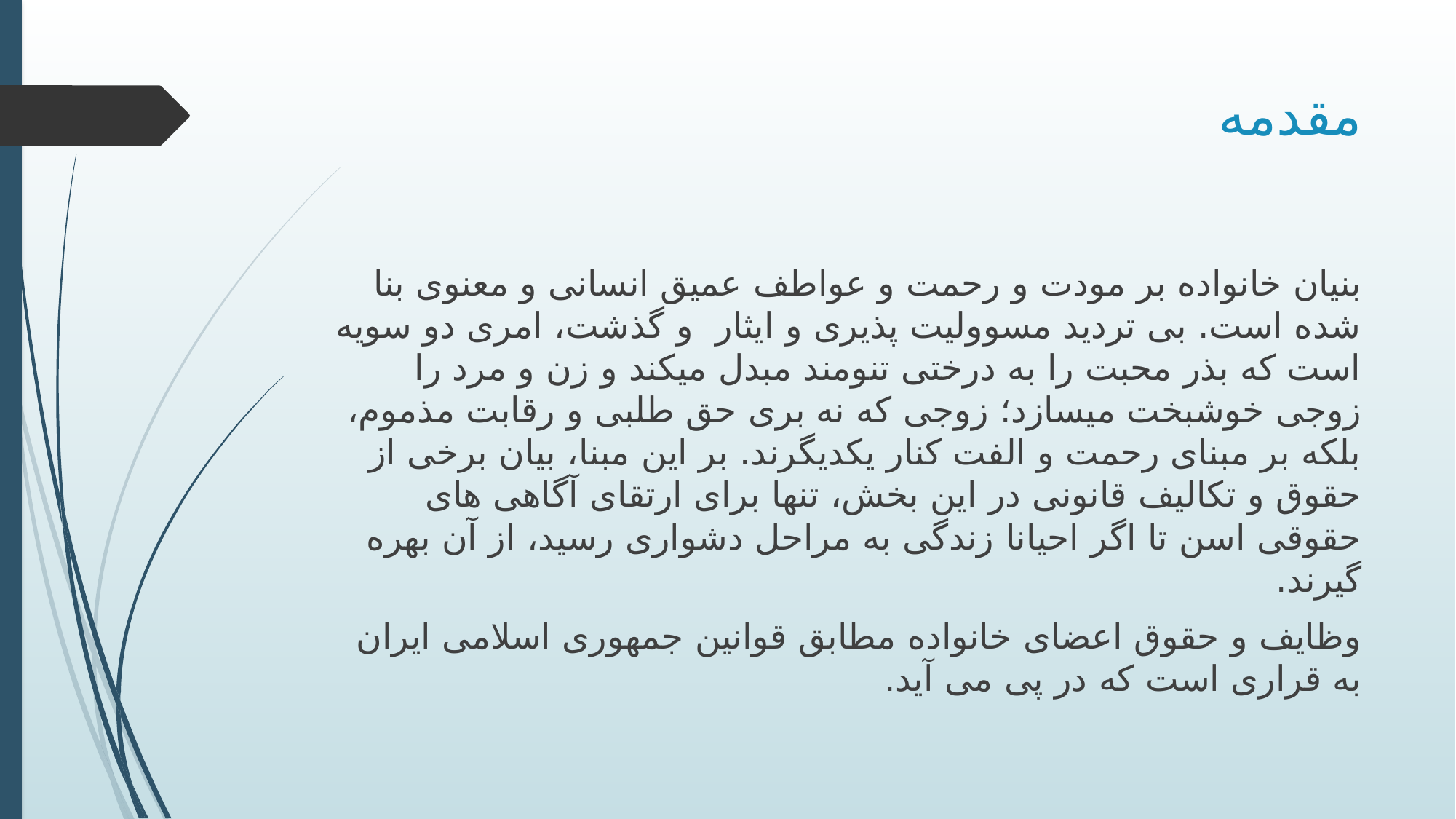

# مقدمه
بنیان خانواده بر مودت و رحمت و عواطف عمیق انسانی و معنوی بنا شده است. بی تردید مسوولیت پذیری و ایثار  و گذشت، امری دو سویه است که بذر محبت را به درختی تنومند مبدل میکند و زن و مرد را زوجی خوشبخت میسازد؛ زوجی که نه بری حق طلبی و رقابت مذموم، بلکه بر مبنای رحمت و الفت کنار یکدیگرند. بر این مبنا، بیان برخی از حقوق و تکالیف قانونی در این بخش، تنها برای ارتقای آگاهی های حقوقی اسن تا اگر احیانا زندگی به مراحل دشواری رسید، از آن بهره گیرند.
وظایف و حقوق اعضای خانواده مطابق قوانین جمهوری اسلامی ایران به قراری است که در پی می آید.